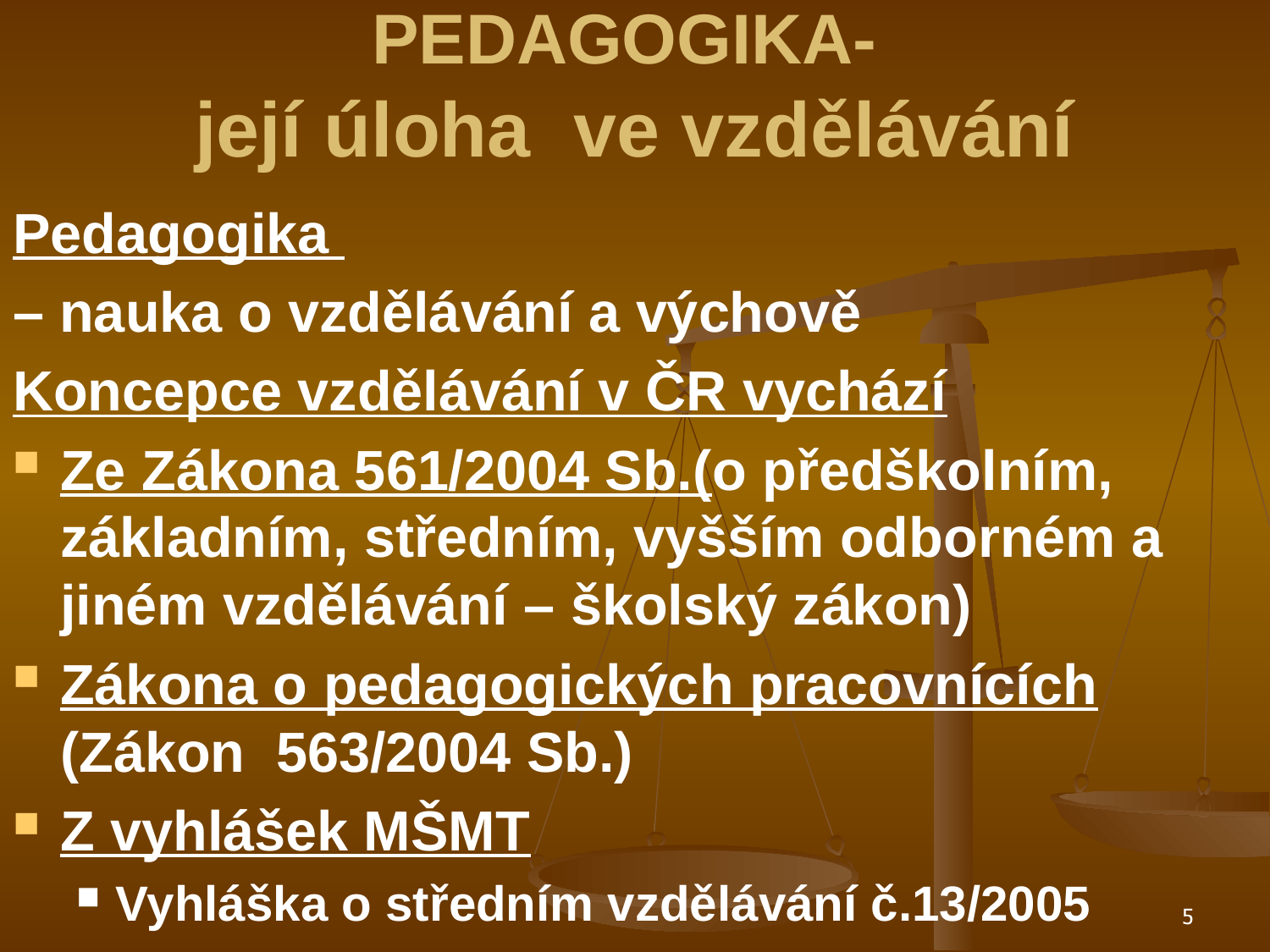

# PEDAGOGIKA- její úloha  ve vzdělávání
Pedagogika
– nauka o vzdělávání a výchově
Koncepce vzdělávání v ČR vychází
Ze Zákona 561/2004 Sb.(o předškolním, základním, středním, vyšším odborném a jiném vzdělávání – školský zákon)
Zákona o pedagogických pracovnících (Zákon  563/2004 Sb.)
Z vyhlášek MŠMT
Vyhláška o středním vzdělávání č.13/2005

5